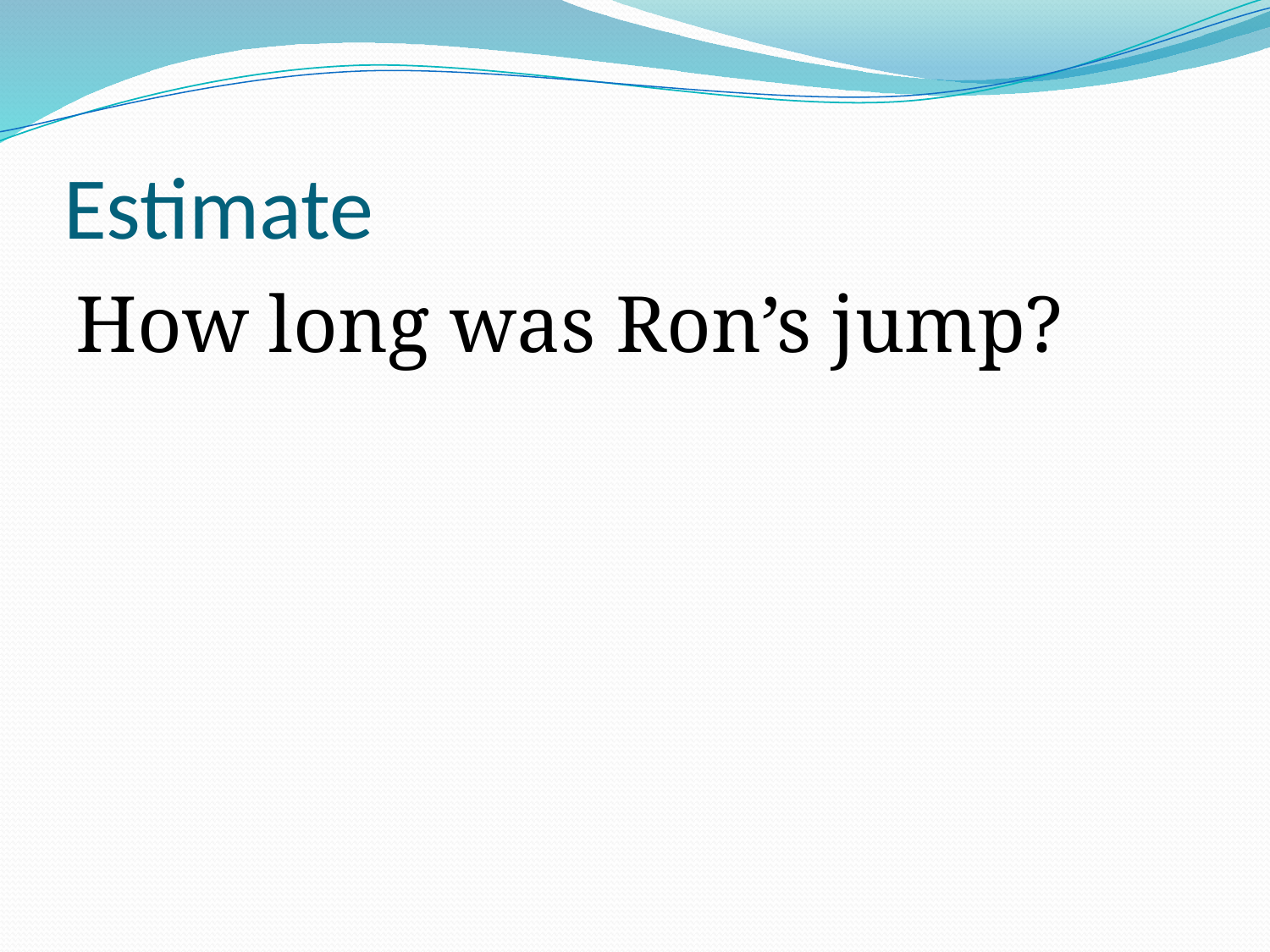

# Estimate
How long was Ron’s jump?